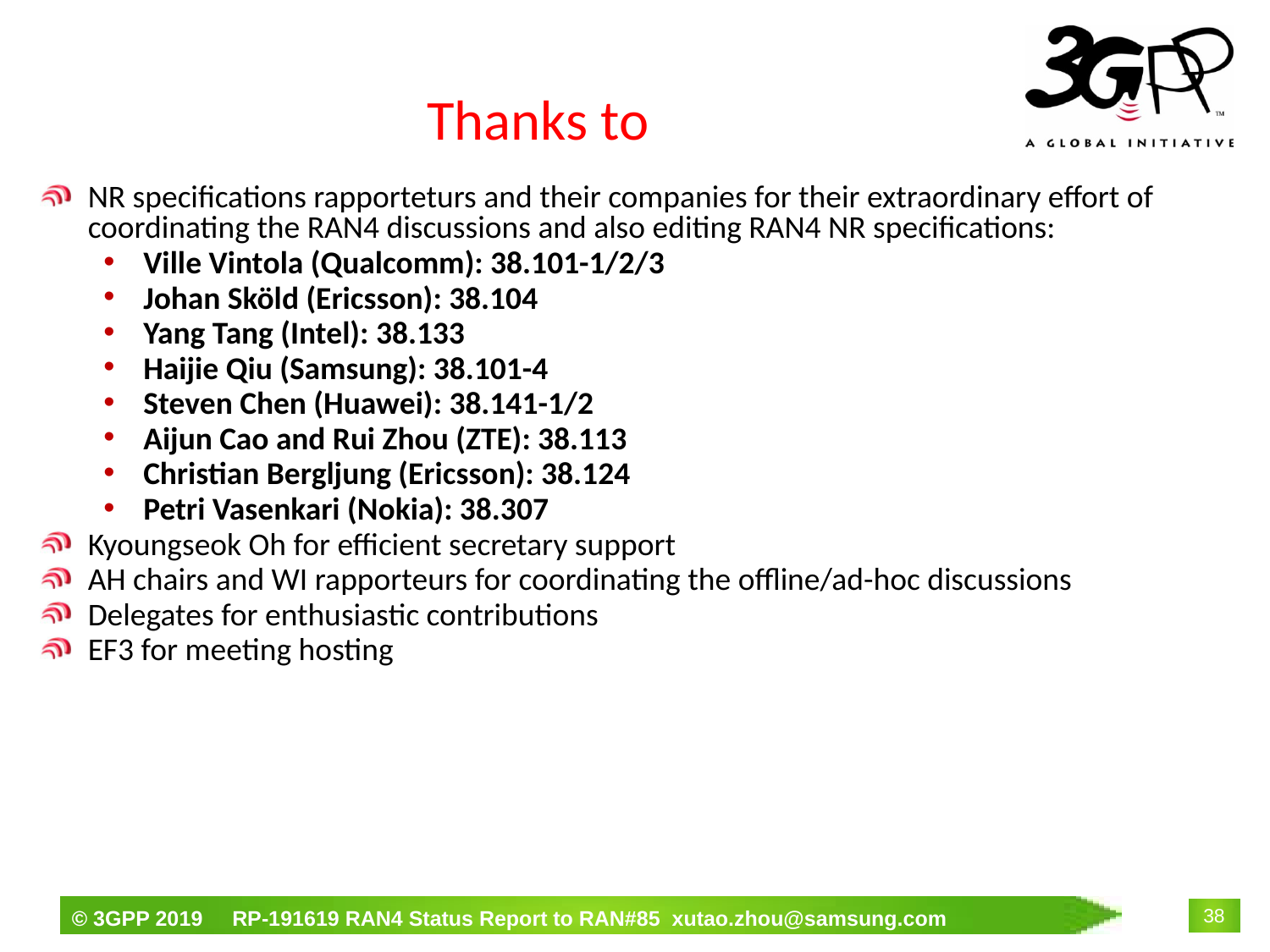

# Thanks to

NR specifications rapporteturs and their companies for their extraordinary effort of coordinating the RAN4 discussions and also editing RAN4 NR specifications:
Ville Vintola (Qualcomm): 38.101-1/2/3
Johan Sköld (Ericsson): 38.104
Yang Tang (Intel): 38.133
Haijie Qiu (Samsung): 38.101-4
Steven Chen (Huawei): 38.141-1/2
Aijun Cao and Rui Zhou (ZTE): 38.113
Christian Bergljung (Ericsson): 38.124
Petri Vasenkari (Nokia): 38.307
Kyoungseok Oh for efficient secretary support
AH chairs and WI rapporteurs for coordinating the offline/ad-hoc discussions
Delegates for enthusiastic contributions
EF3 for meeting hosting